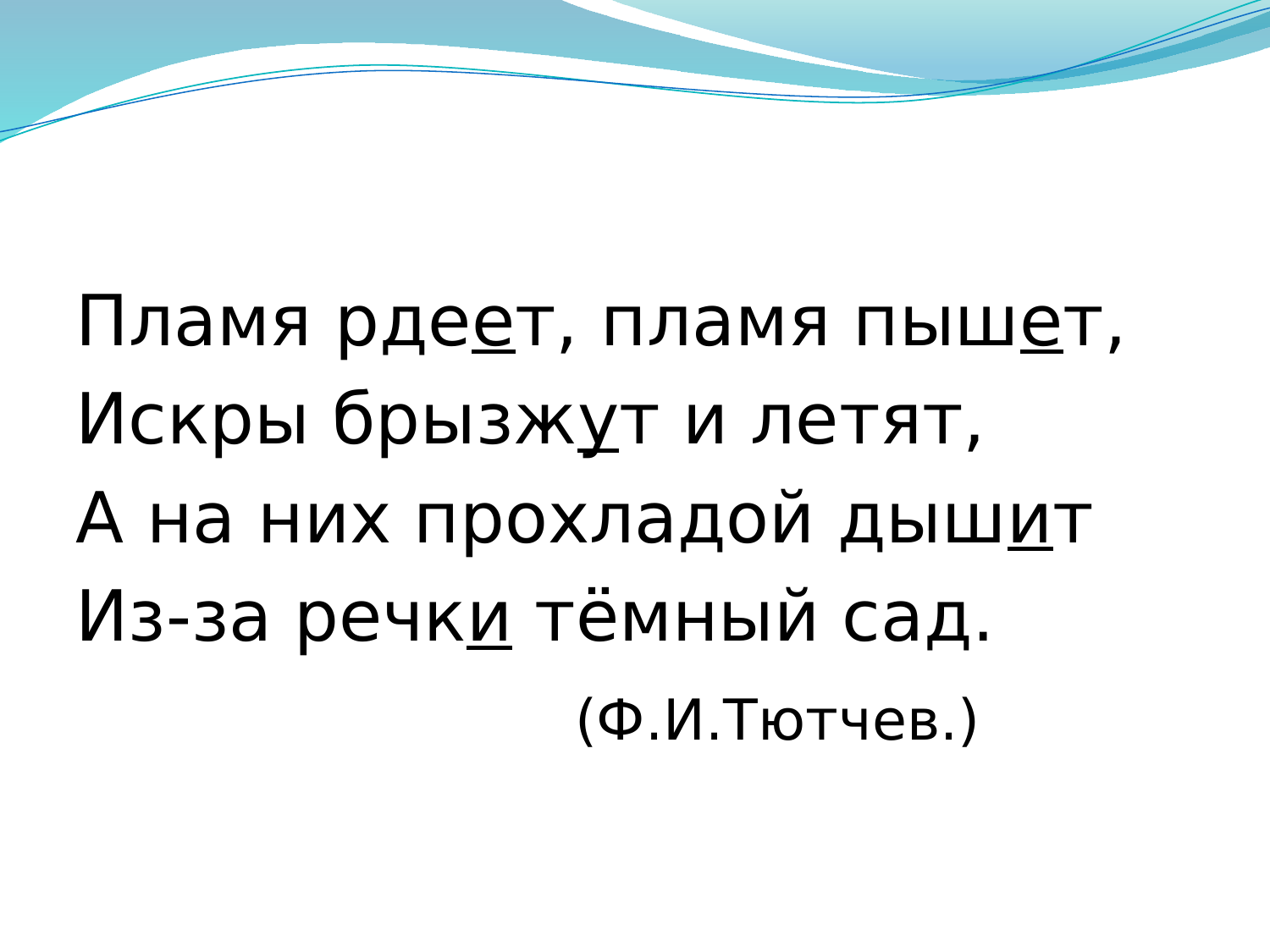

#
Пламя рдеет, пламя пышет,
Искры брызжут и летят,
А на них прохладой дышит
Из-за речки тёмный сад.
                               (Ф.И.Тютчев.)